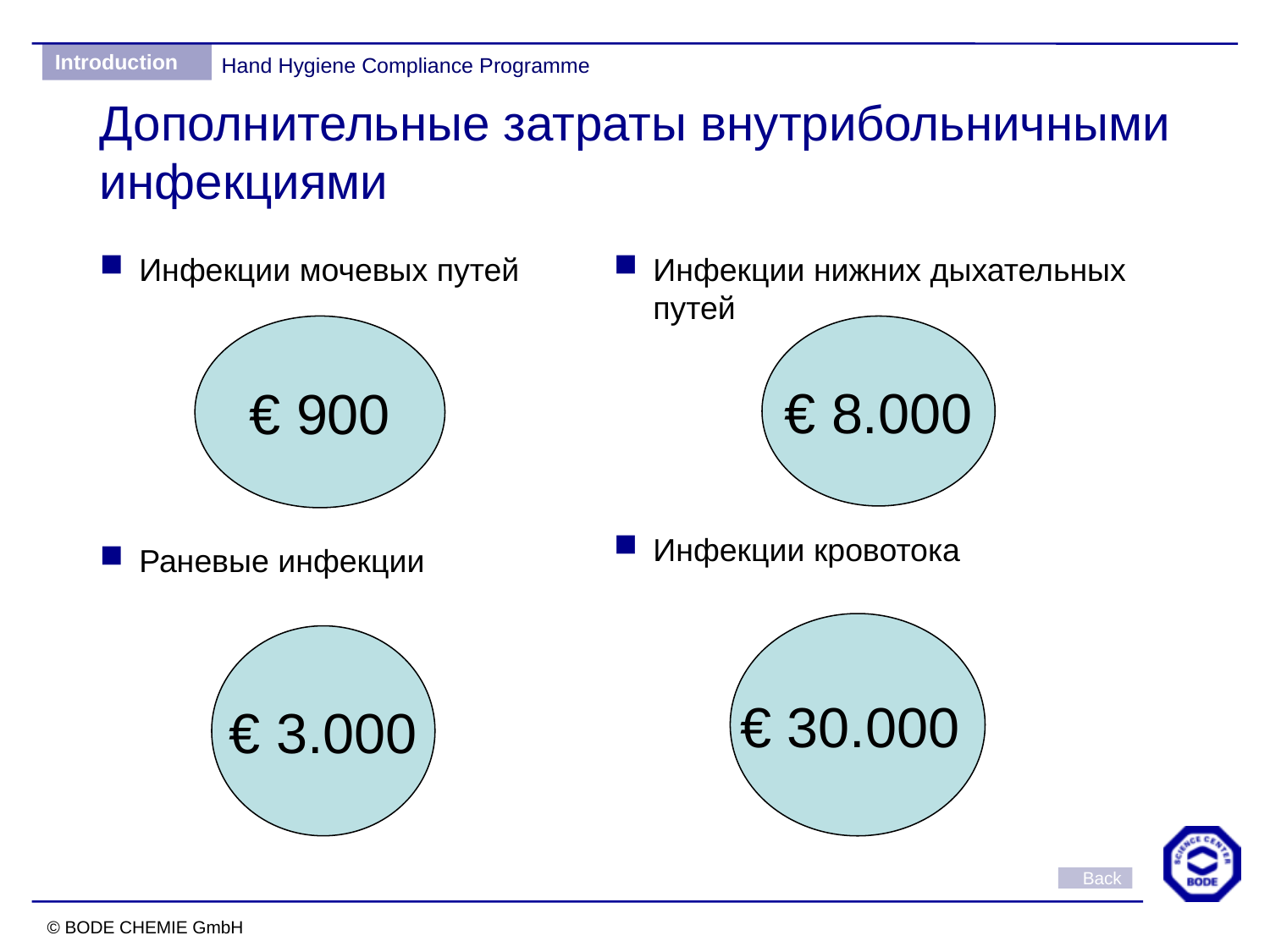

# Дополнительные затраты внутрибольничными инфекциями
Инфекции мочевых путей

Раневые инфекции

Инфекции нижних дыхательных путей

Инфекции кровотока
€ 900
€ 8.000
€ 30.000
€ 3.000